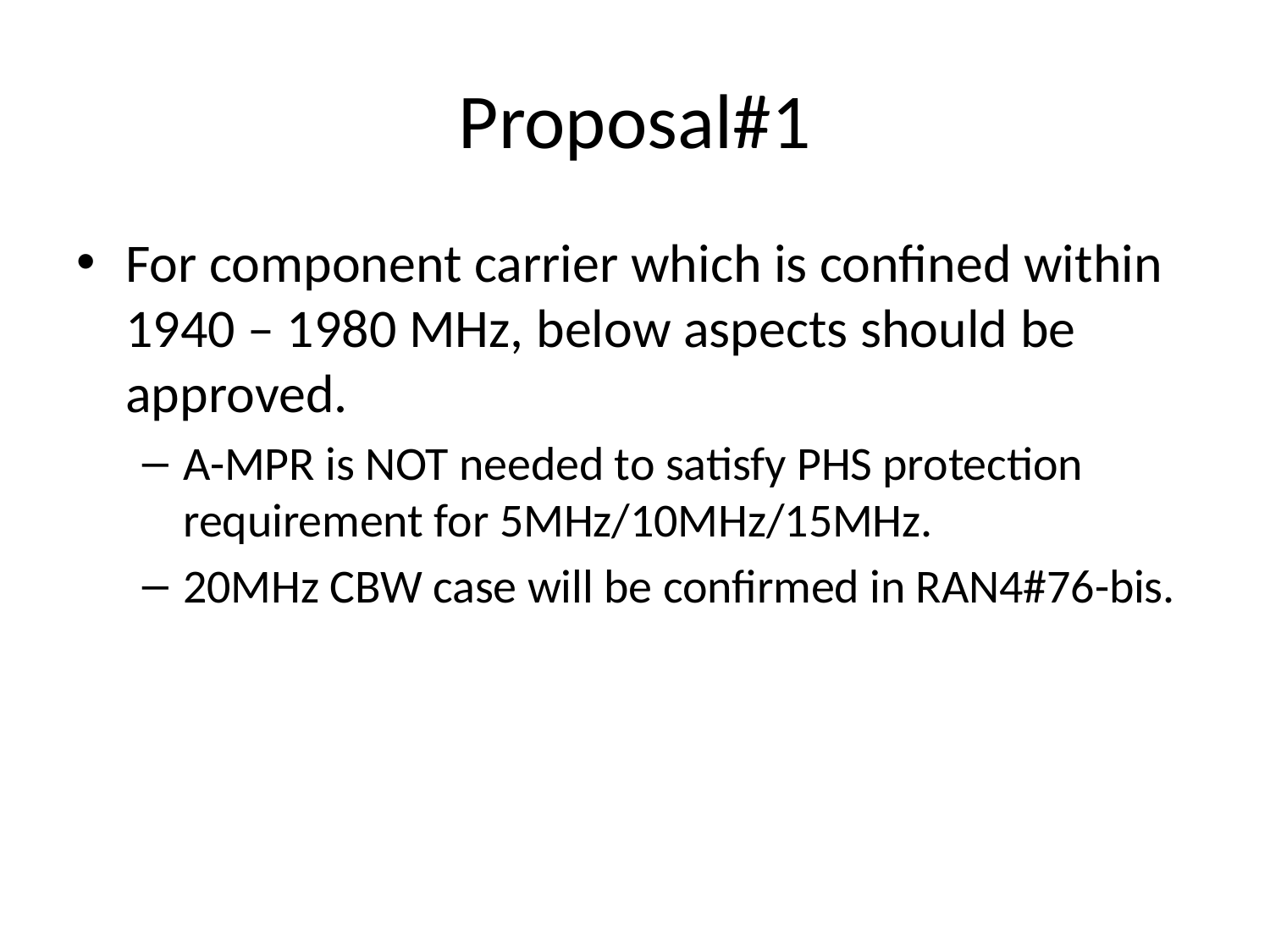

# Proposal#1
For component carrier which is confined within 1940 – 1980 MHz, below aspects should be approved.
A-MPR is NOT needed to satisfy PHS protection requirement for 5MHz/10MHz/15MHz.
20MHz CBW case will be confirmed in RAN4#76-bis.